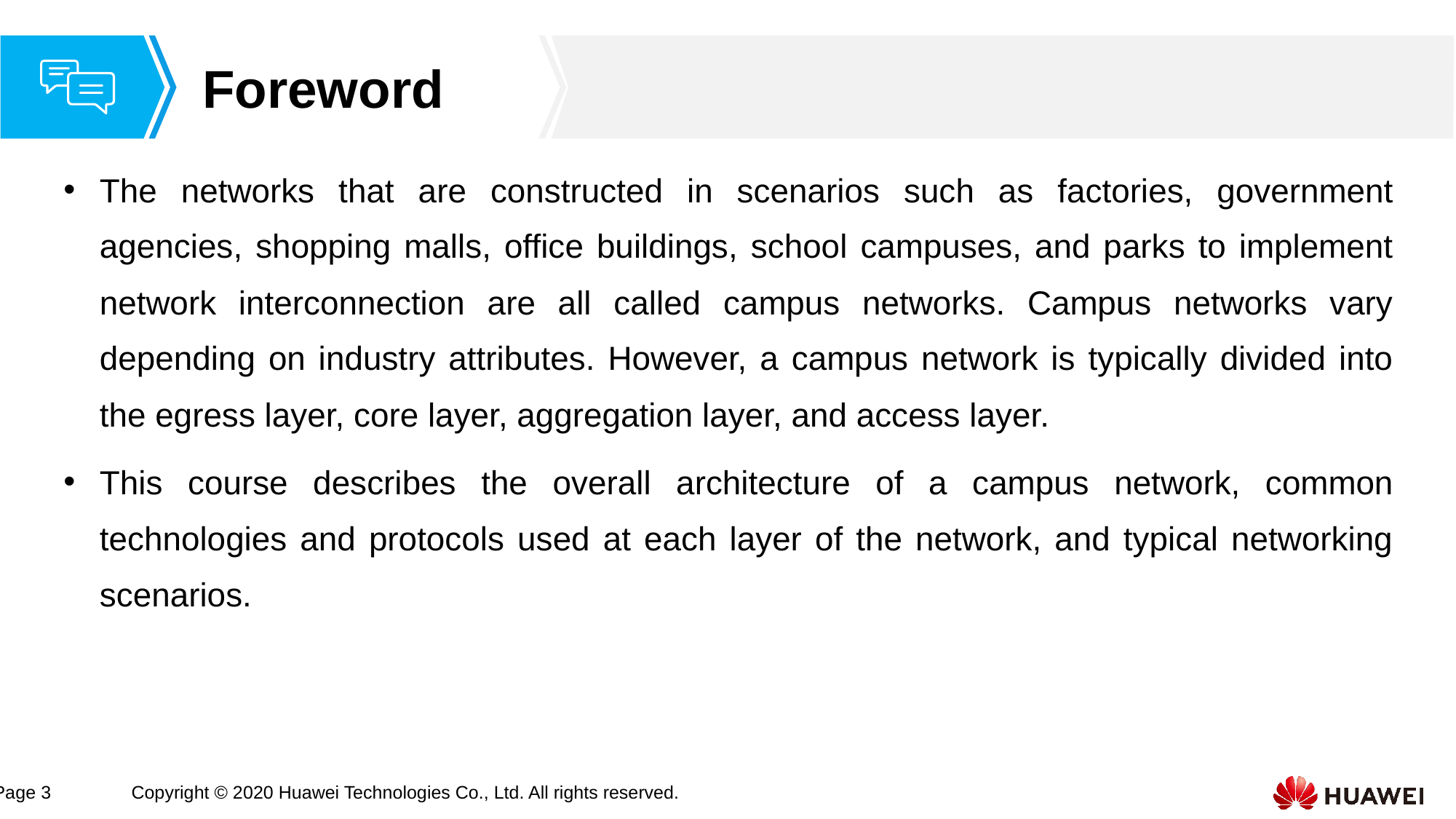

The networks that are constructed in scenarios such as factories, government agencies, shopping malls, office buildings, school campuses, and parks to implement network interconnection are all called campus networks. Campus networks vary depending on industry attributes. However, a campus network is typically divided into the egress layer, core layer, aggregation layer, and access layer.
This course describes the overall architecture of a campus network, common technologies and protocols used at each layer of the network, and typical networking scenarios.